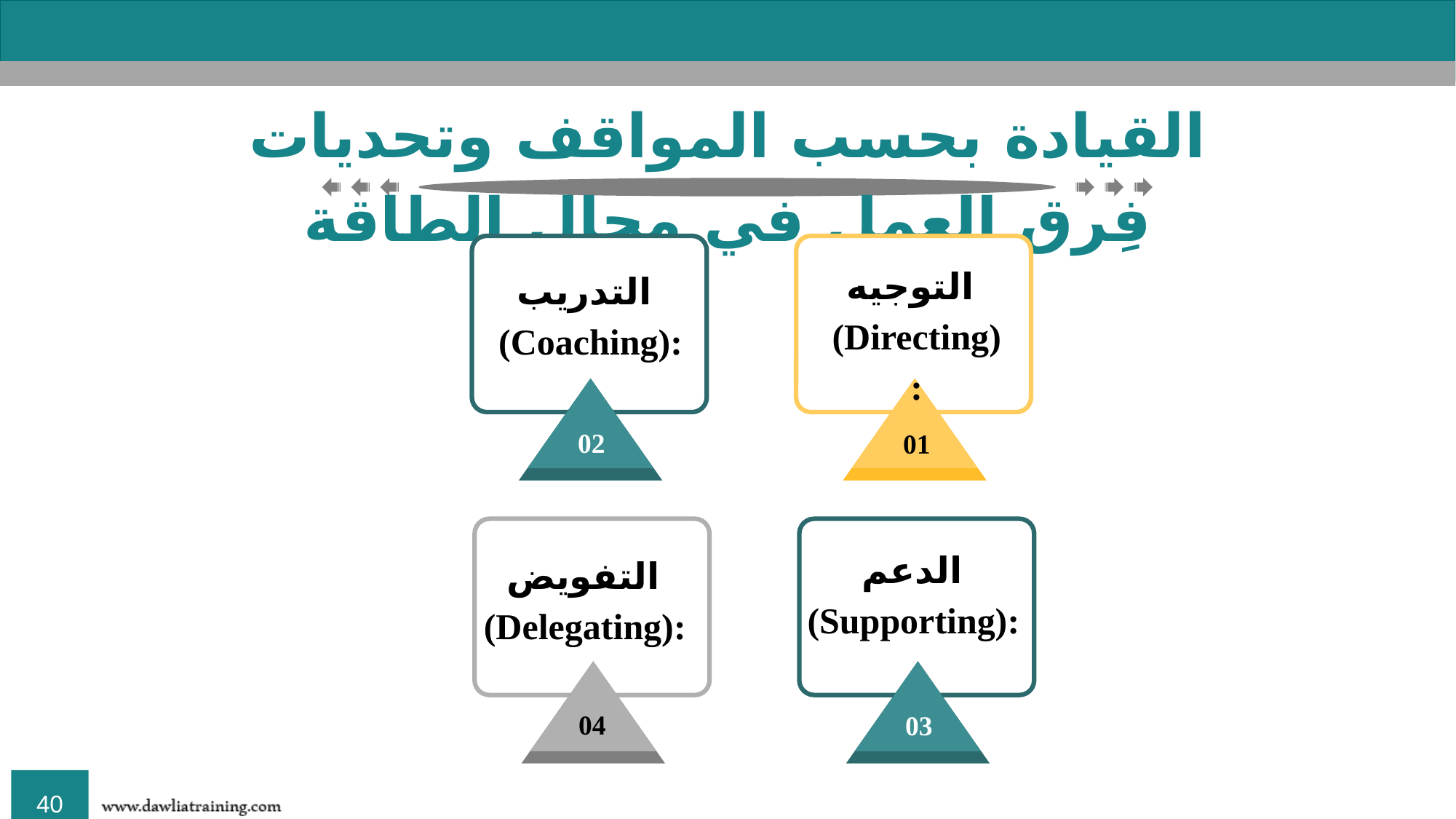

القيادة بحسب المواقف وتحديات فِرق العمل في مجال الطاقة

التدريب  (Coaching):
02

التوجيه  (Directing):
01

التفويض  (Delegating):
04

 الدعم  (Supporting):
03